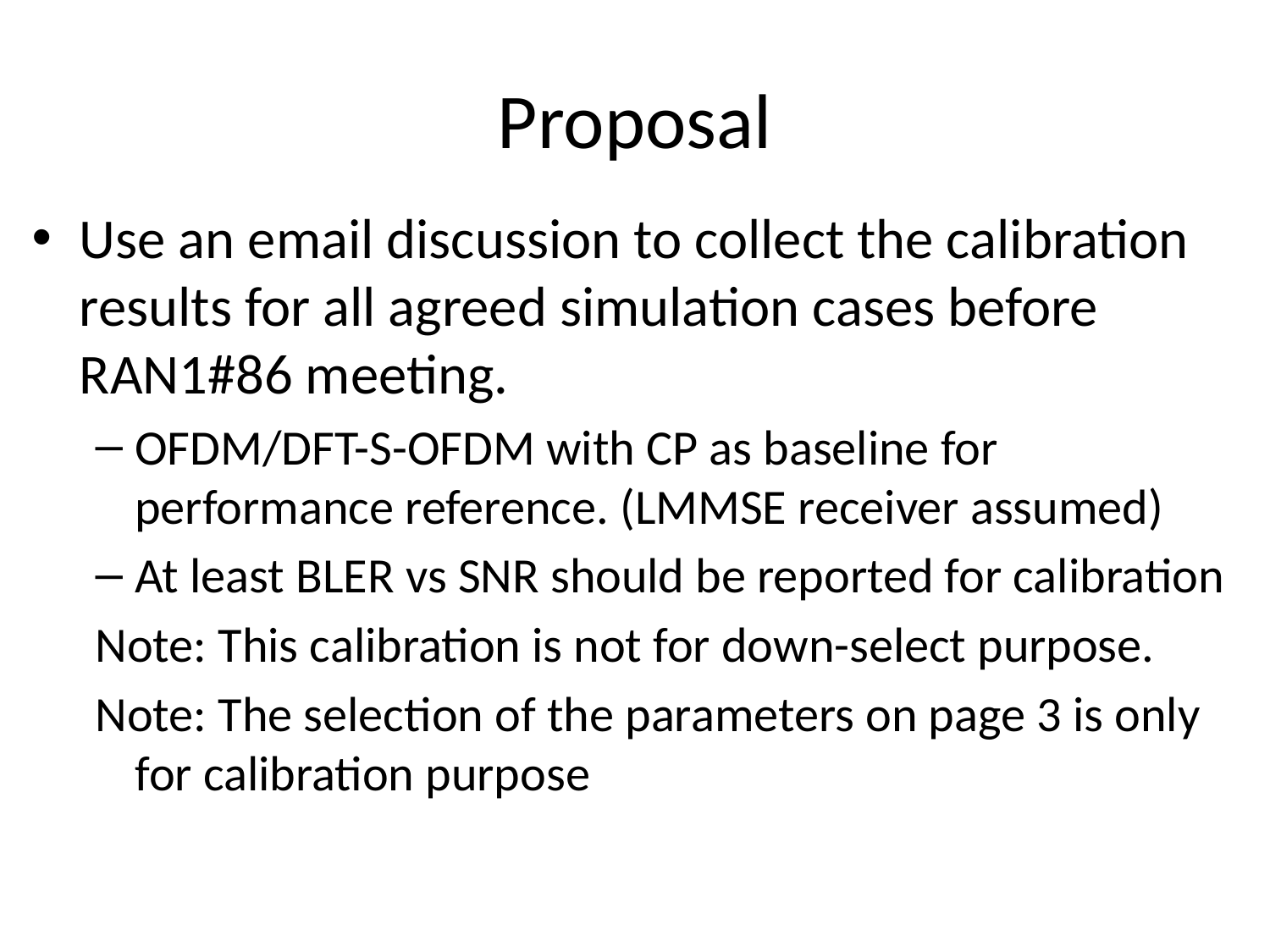

# Proposal
Use an email discussion to collect the calibration results for all agreed simulation cases before RAN1#86 meeting.
OFDM/DFT-S-OFDM with CP as baseline for performance reference. (LMMSE receiver assumed)
At least BLER vs SNR should be reported for calibration
Note: This calibration is not for down-select purpose.
Note: The selection of the parameters on page 3 is only for calibration purpose